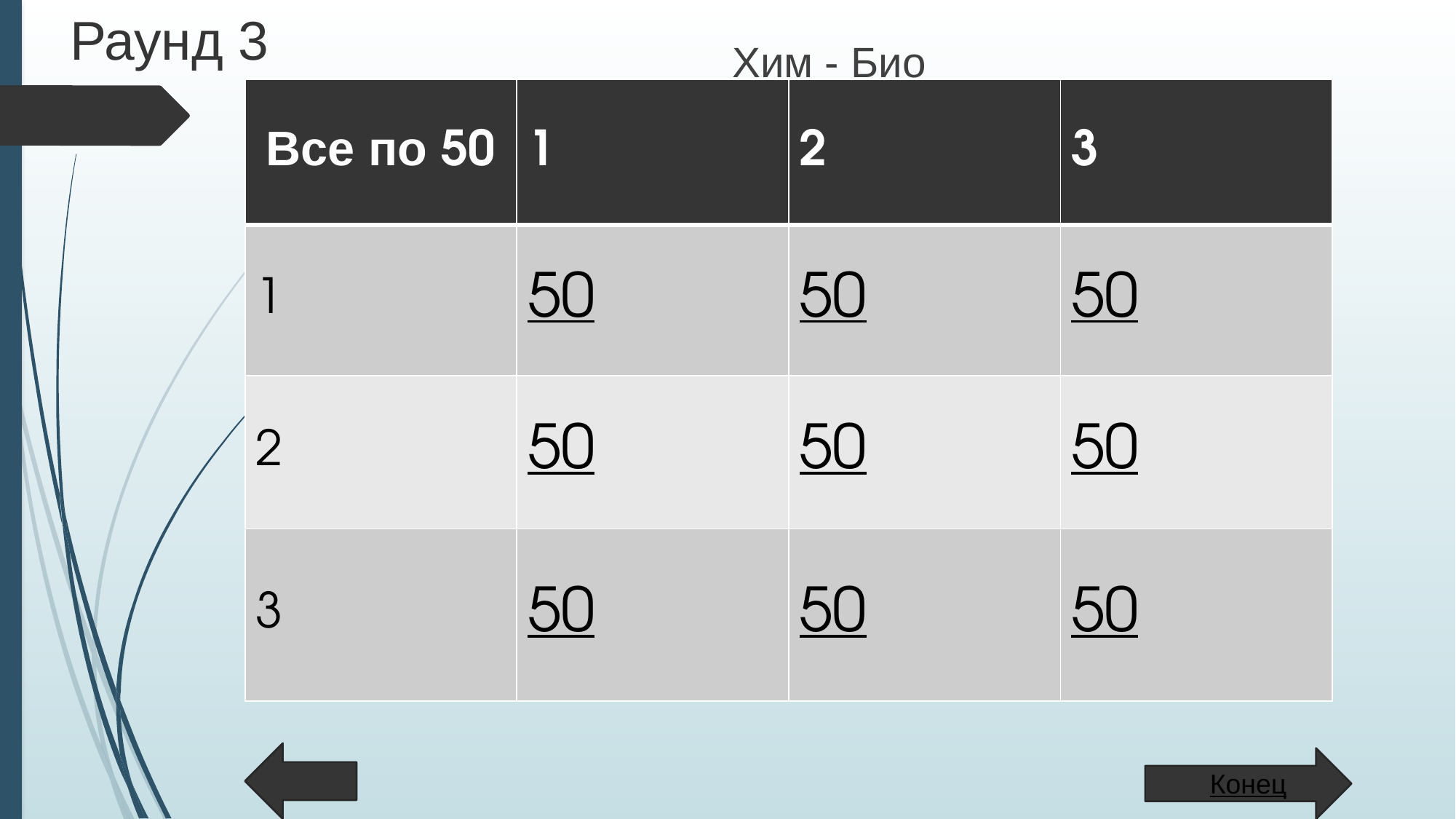

# Раунд 3
Хим - Био
| Все по 50 | 1 | 2 | 3 |
| --- | --- | --- | --- |
| 1 | 50 | 50 | 50 |
| 2 | 50 | 50 | 50 |
| 3 | 50 | 50 | 50 |

Конец